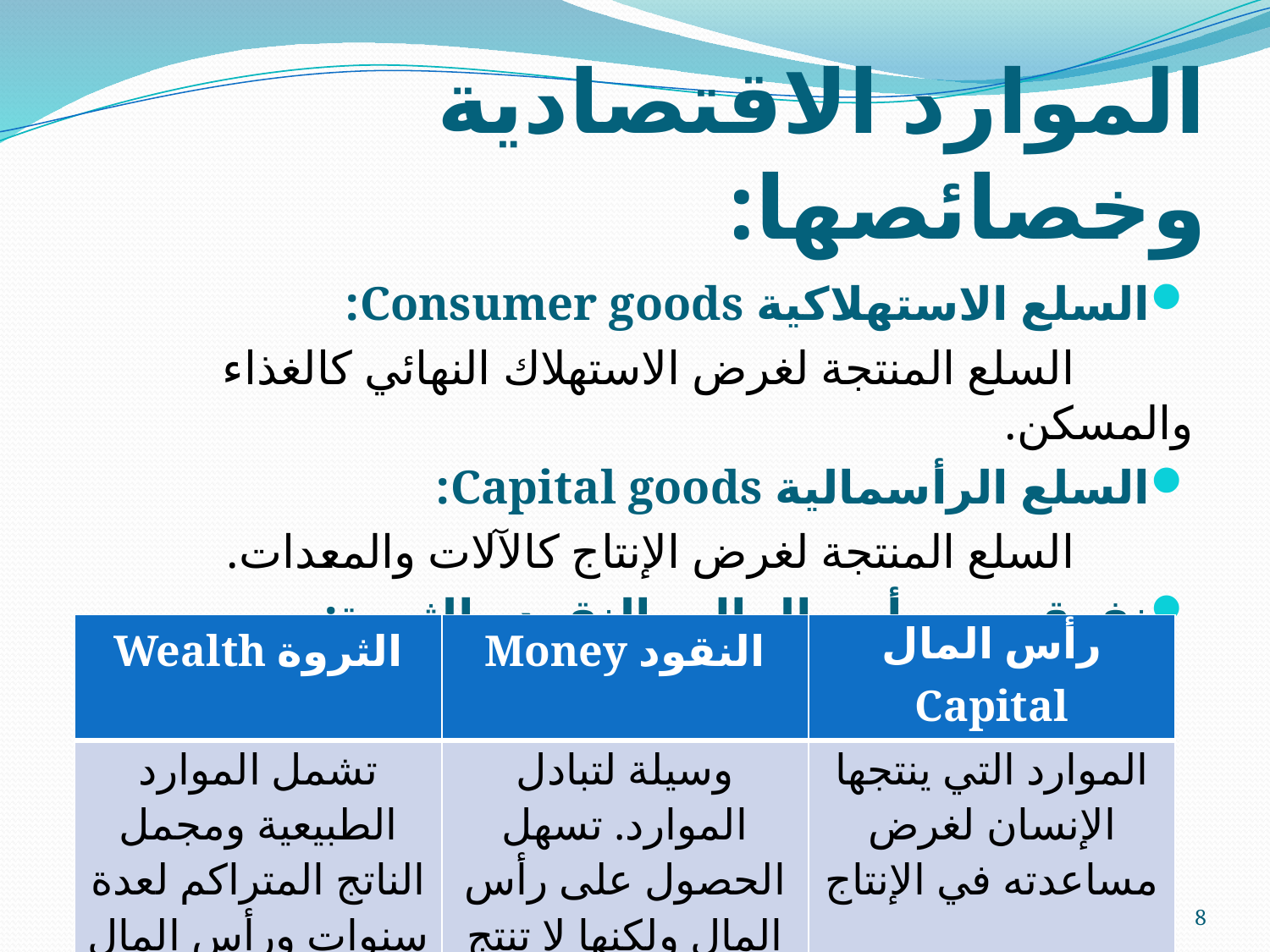

# الموارد الاقتصادية وخصائصها:
السلع الاستهلاكية Consumer goods:
          السلع المنتجة لغرض الاستهلاك النهائي كالغذاء والمسكن.
السلع الرأسمالية Capital goods:
          السلع المنتجة لغرض الإنتاج كالآلات والمعدات.
نفرق بين رأس المال والنقود والثروة:

| الثروة Wealth | النقود Money | رأس المال Capital |
| --- | --- | --- |
| تشمل الموارد الطبيعية ومجمل الناتج المتراكم لعدة سنوات ورأس المال والنقود. | وسيلة لتبادل الموارد. تسهل الحصول على رأس المال ولكنها لا تنتج شيئاً. | الموارد التي ينتجها الإنسان لغرض مساعدته في الإنتاج |
8